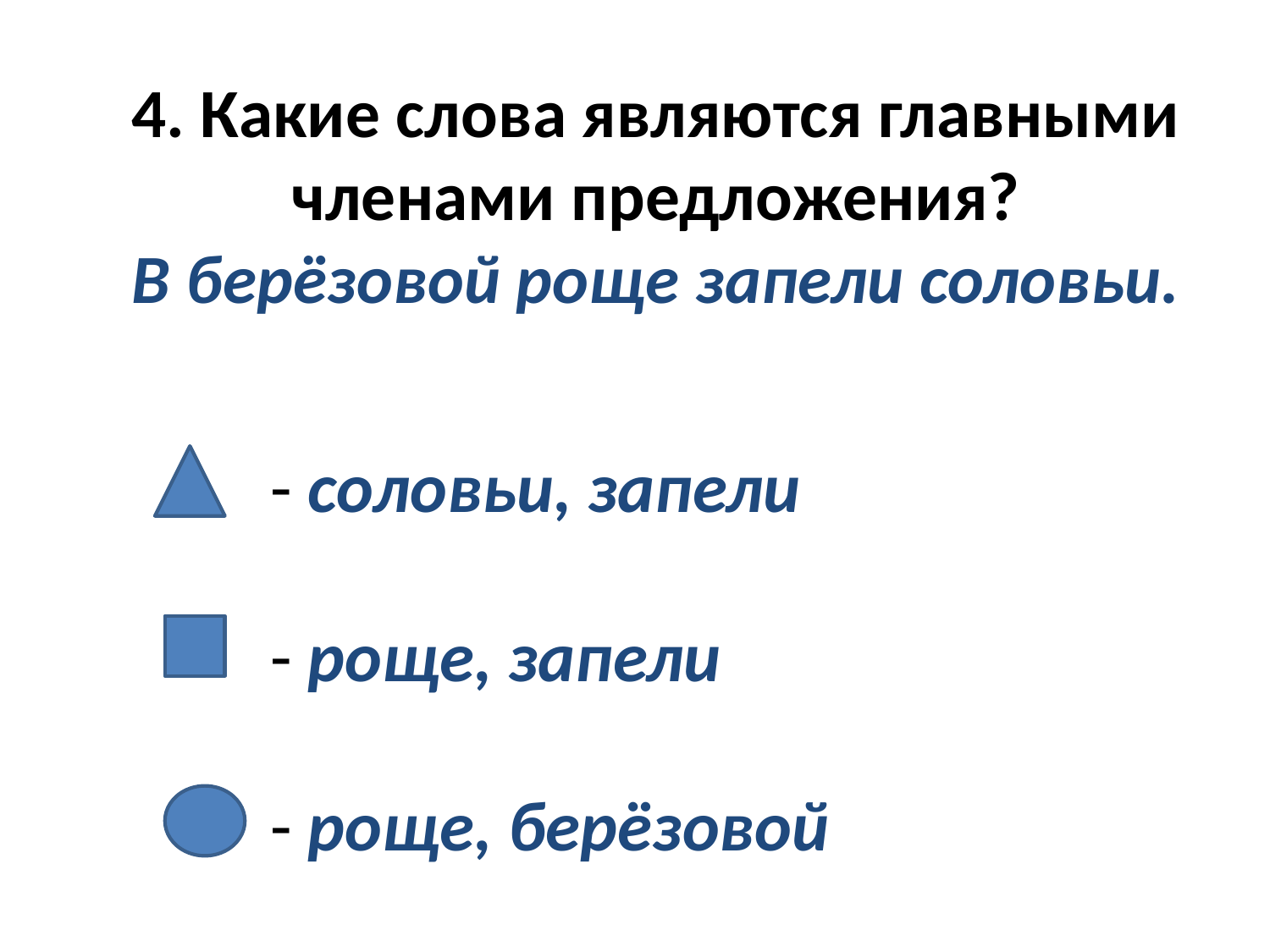

# 4. Какие слова являются главными членами предложения? В берёзовой роще запели соловьи.
- соловьи, запели

- роще, запели

- роще, берёзовой